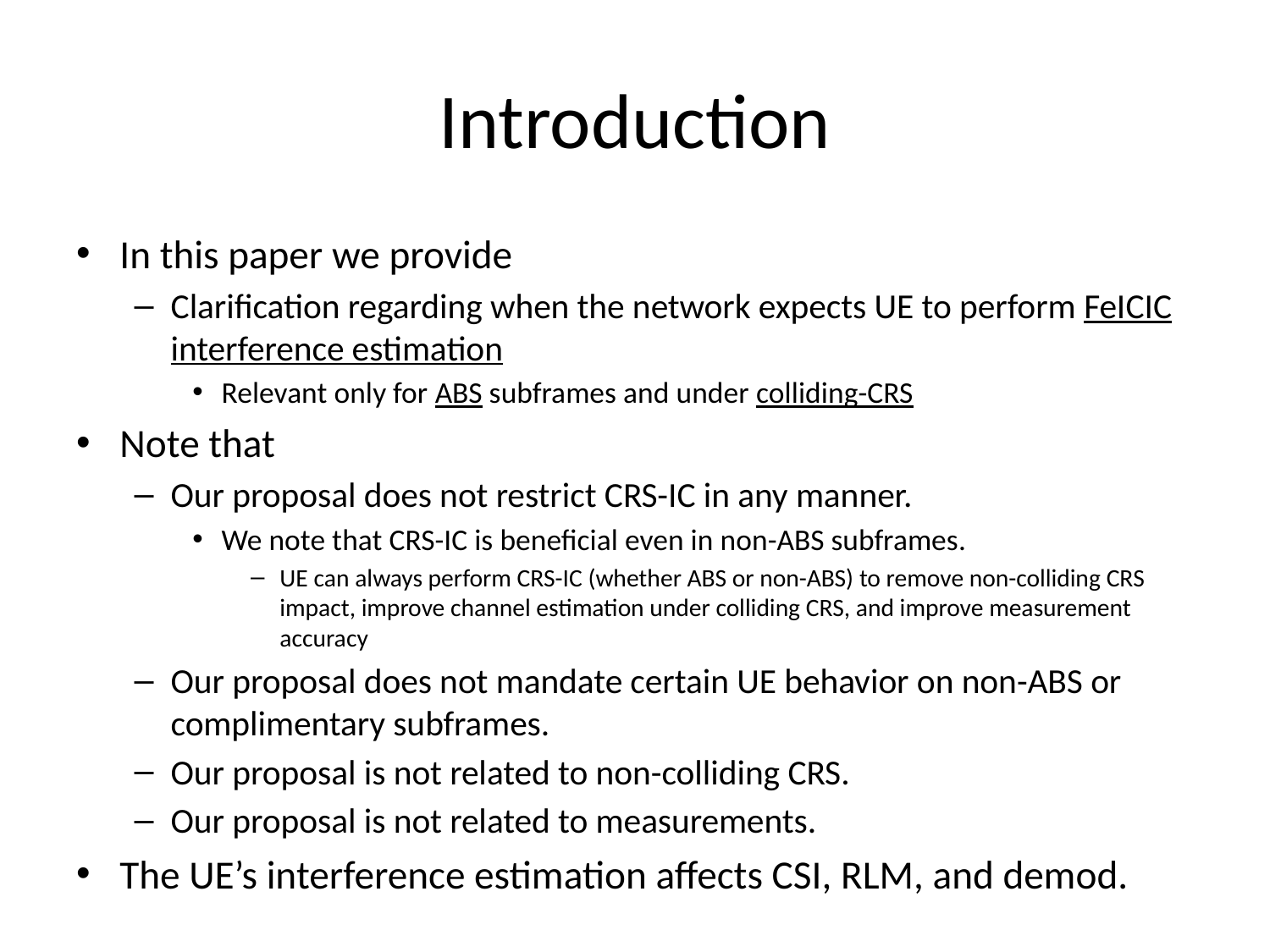

# Introduction
In this paper we provide
Clarification regarding when the network expects UE to perform FeICIC interference estimation
Relevant only for ABS subframes and under colliding-CRS
Note that
Our proposal does not restrict CRS-IC in any manner.
We note that CRS-IC is beneficial even in non-ABS subframes.
UE can always perform CRS-IC (whether ABS or non-ABS) to remove non-colliding CRS impact, improve channel estimation under colliding CRS, and improve measurement accuracy
Our proposal does not mandate certain UE behavior on non-ABS or complimentary subframes.
Our proposal is not related to non-colliding CRS.
Our proposal is not related to measurements.
The UE’s interference estimation affects CSI, RLM, and demod.